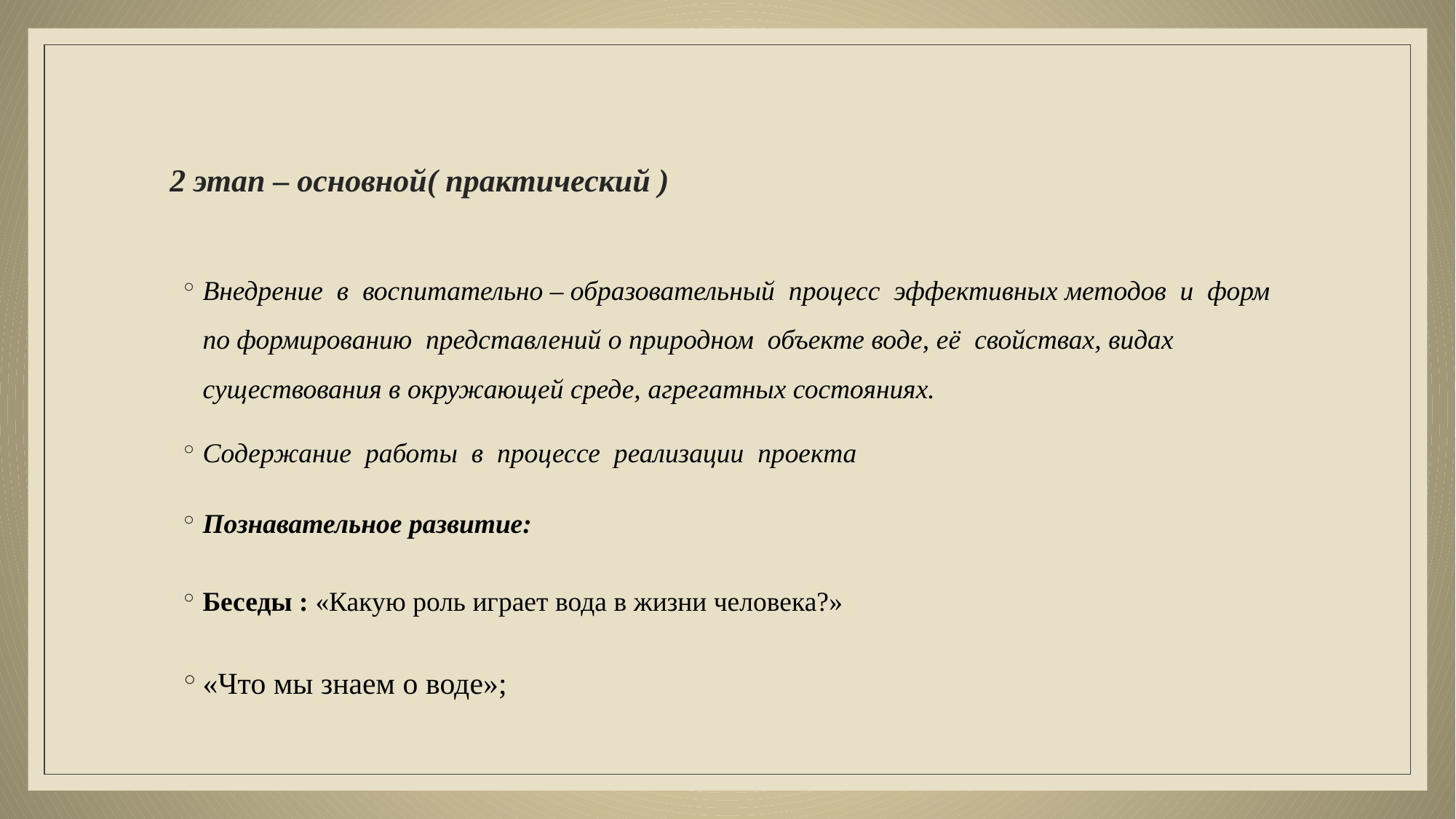

# 2 этап – основной( практический )
Внедрение  в  воспитательно – образовательный  процесс  эффективных методов  и  форм по формированию  представлений о природном  объекте воде, её  свойствах, видах существования в окружающей среде, агрегатных состояниях.
Содержание  работы  в  процессе  реализации  проекта
Познавательное развитие:
Беседы : «Какую роль играет вода в жизни человека?»
«Что мы знаем о воде»;